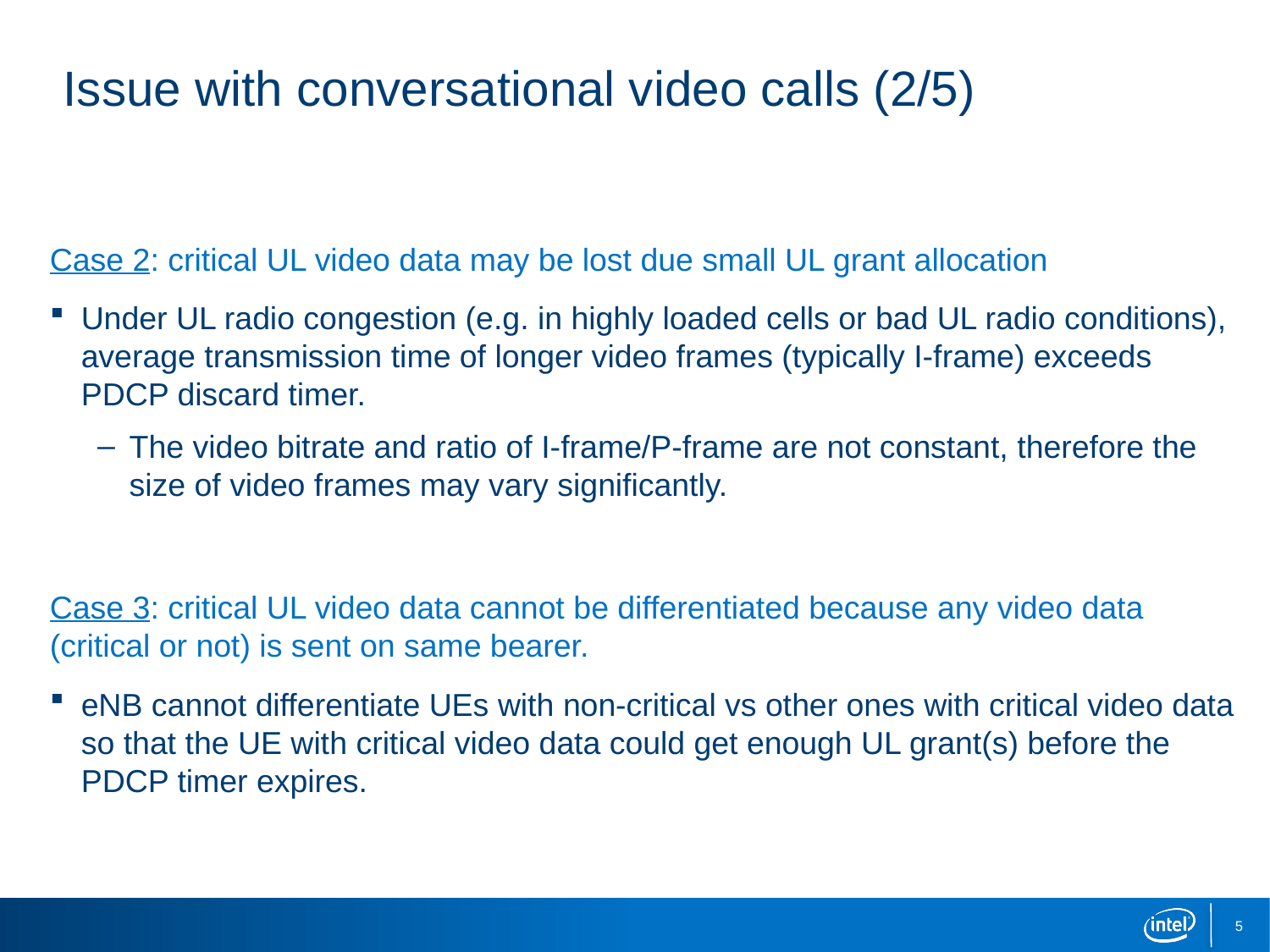

# Issue with conversational video calls (2/5)
Case 2: critical UL video data may be lost due small UL grant allocation
Under UL radio congestion (e.g. in highly loaded cells or bad UL radio conditions), average transmission time of longer video frames (typically I-frame) exceeds PDCP discard timer.
The video bitrate and ratio of I-frame/P-frame are not constant, therefore the size of video frames may vary significantly.

Case 3: critical UL video data cannot be differentiated because any video data (critical or not) is sent on same bearer.
eNB cannot differentiate UEs with non-critical vs other ones with critical video data so that the UE with critical video data could get enough UL grant(s) before the PDCP timer expires.

5